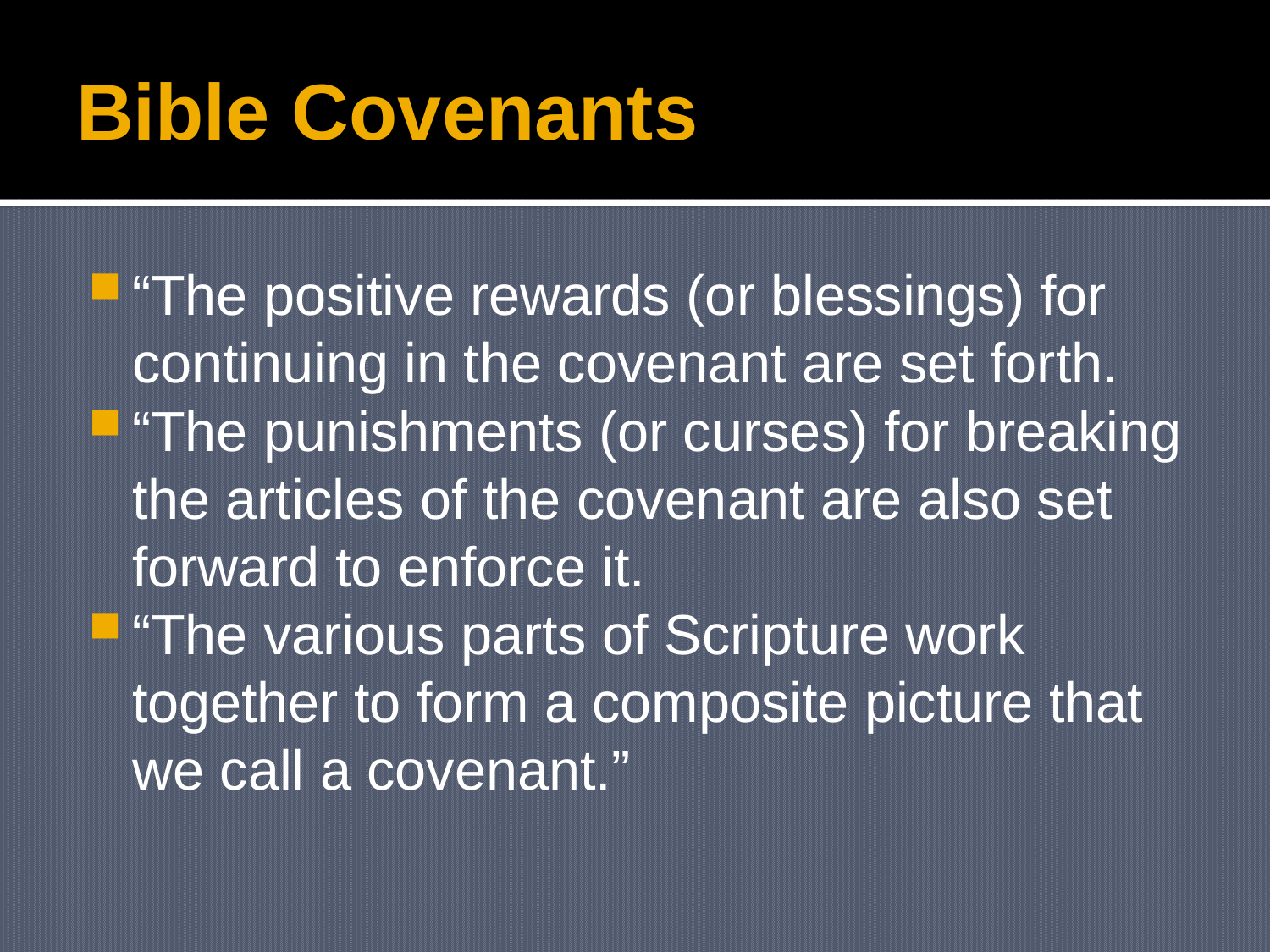

# Bible Covenants
“The positive rewards (or blessings) for continuing in the covenant are set forth.
“The punishments (or curses) for breaking the articles of the covenant are also set forward to enforce it.
“The various parts of Scripture work together to form a composite picture that we call a covenant.”